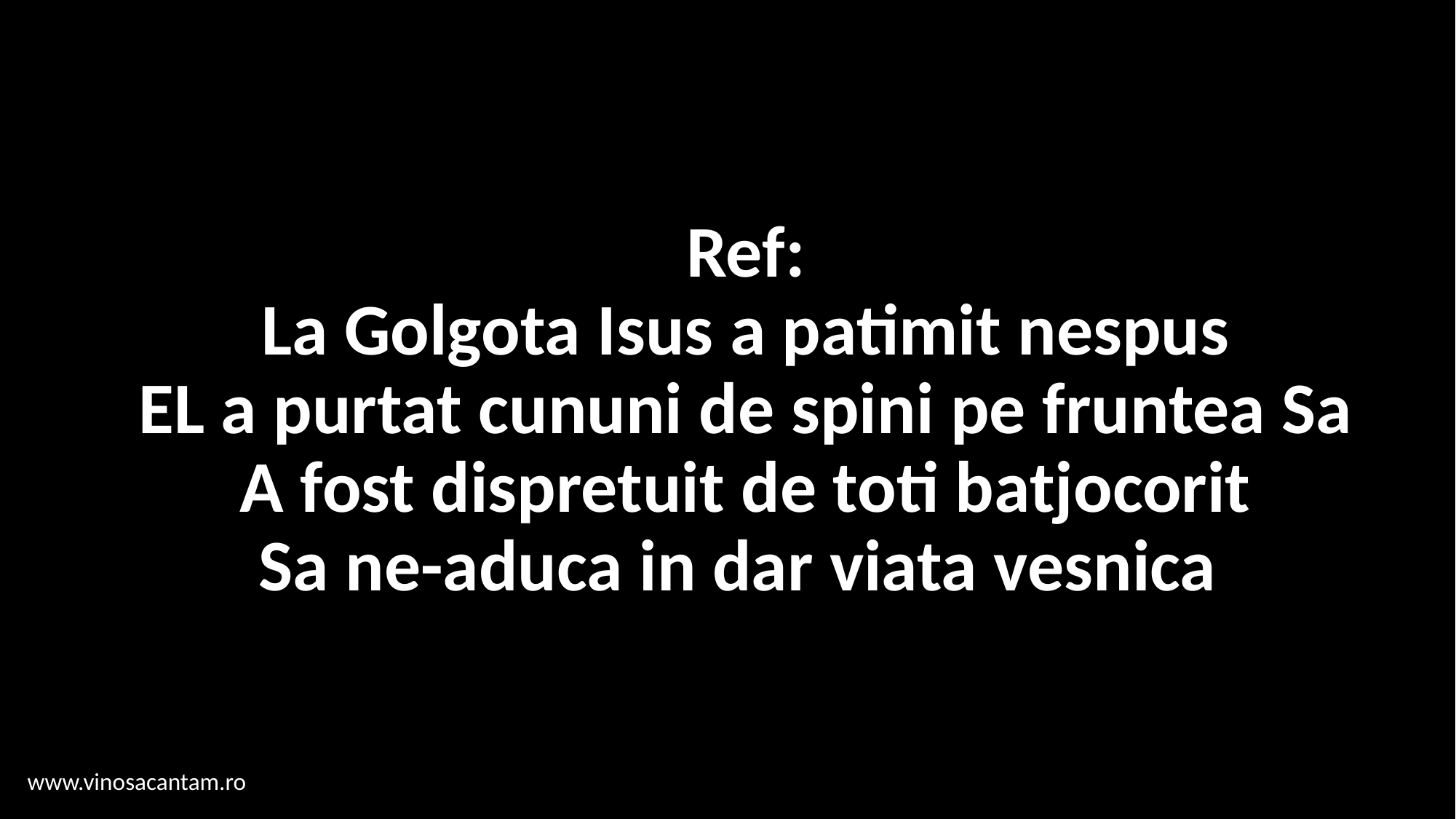

# Ref: La Golgota Isus a patimit nespus EL a purtat cununi de spini pe fruntea Sa A fost dispretuit de toti batjocorit Sa ne-aduca in dar viata vesnica
www.vinosacantam.ro